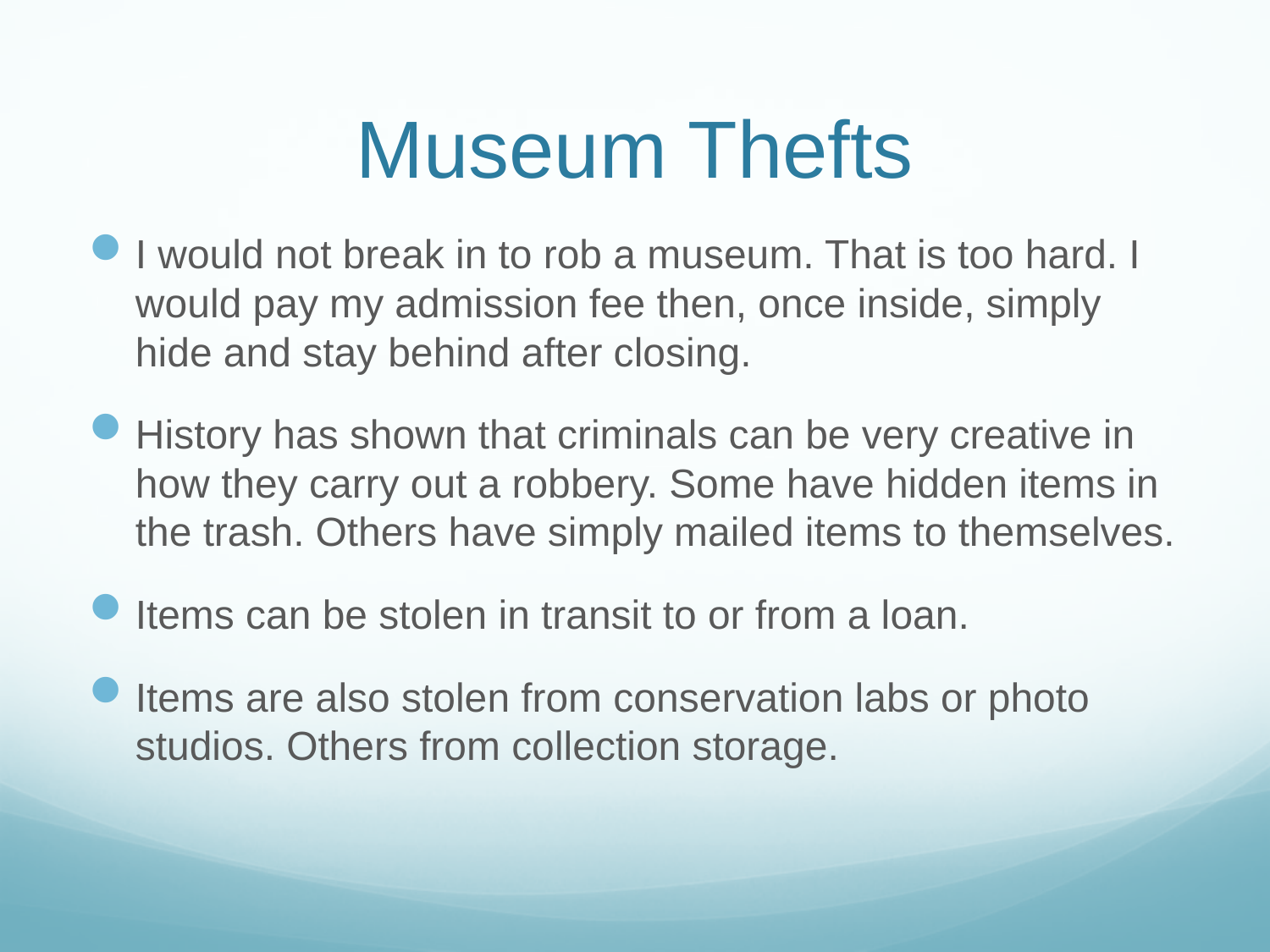

# Museum Thefts
I would not break in to rob a museum. That is too hard. I would pay my admission fee then, once inside, simply hide and stay behind after closing.
History has shown that criminals can be very creative in how they carry out a robbery. Some have hidden items in the trash. Others have simply mailed items to themselves.
Items can be stolen in transit to or from a loan.
Items are also stolen from conservation labs or photo studios. Others from collection storage.